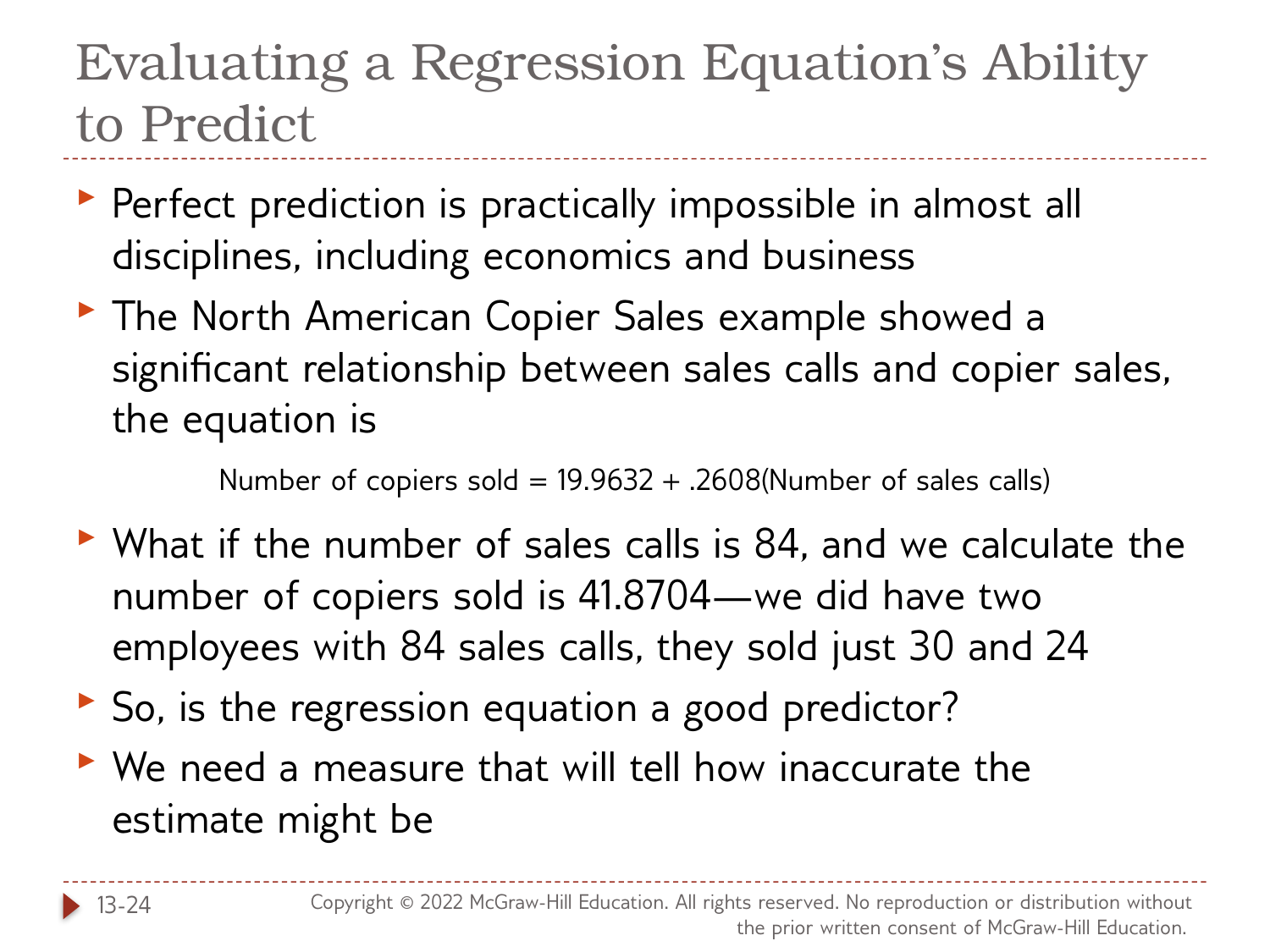

# Evaluating a Regression Equation’s Ability to Predict
Perfect prediction is practically impossible in almost all disciplines, including economics and business
The North American Copier Sales example showed a significant relationship between sales calls and copier sales, the equation is
Number of copiers sold = 19.9632 + .2608(Number of sales calls)
What if the number of sales calls is 84, and we calculate the number of copiers sold is 41.8704—we did have two employees with 84 sales calls, they sold just 30 and 24
So, is the regression equation a good predictor?
We need a measure that will tell how inaccurate the estimate might be
13-24
Copyright © 2022 McGraw-Hill Education. All rights reserved. No reproduction or distribution without the prior written consent of McGraw-Hill Education.